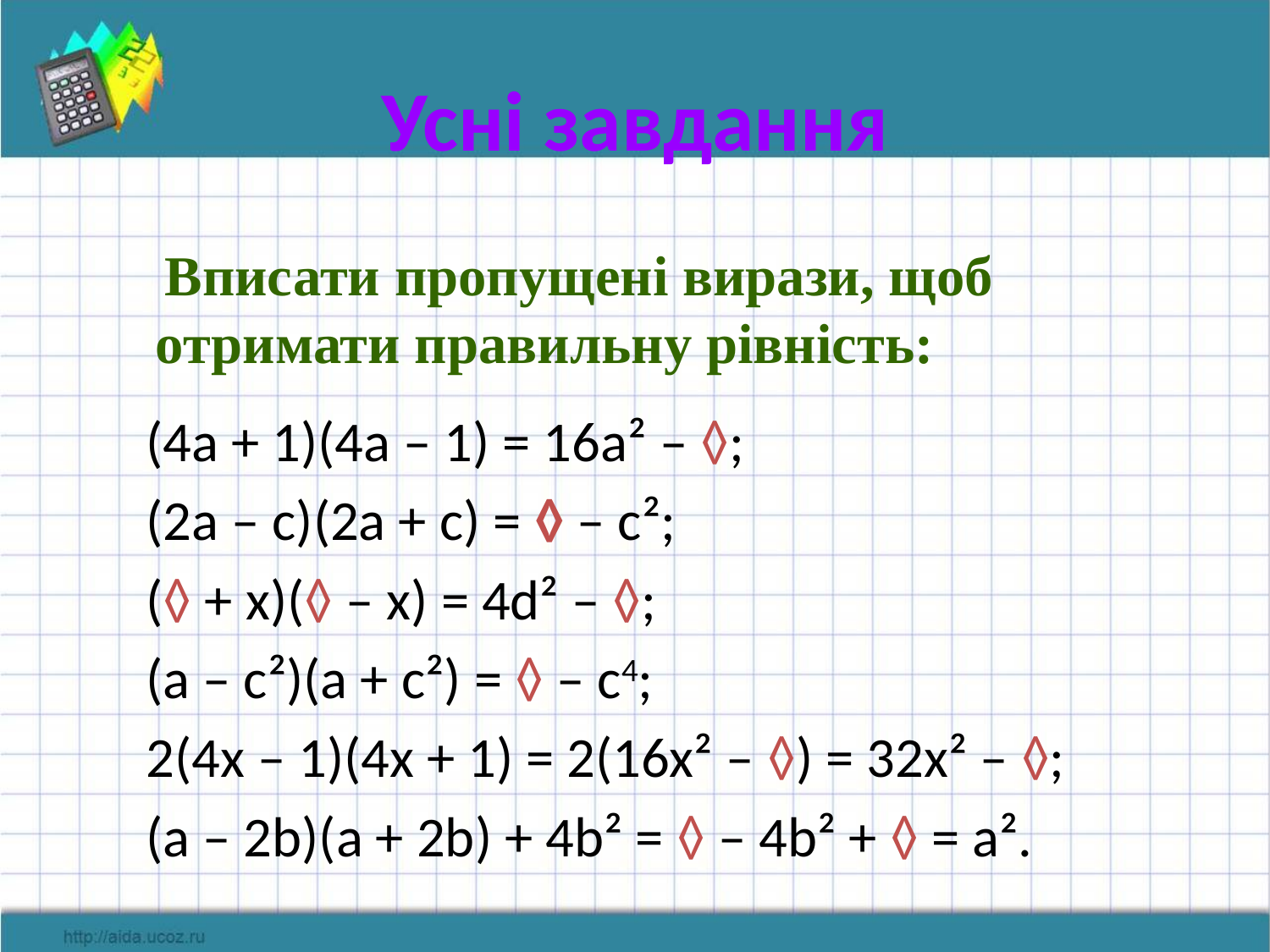

# Усні завдання
    Вписати пропущені вирази, щоб отримати правильну рівність:

    (4a + 1)(4a – 1) = 16a² – ◊;
   (2a – c)(2a + c) = ◊ – c²;
   (◊ + x)(◊ – x) = 4d² – ◊;
   (a – c²)(a + c²) = ◊ – c4;
   2(4x – 1)(4x + 1) = 2(16x² – ◊) = 32x² – ◊;
   (a – 2b)(a + 2b) + 4b² = ◊ – 4b² + ◊ = a².